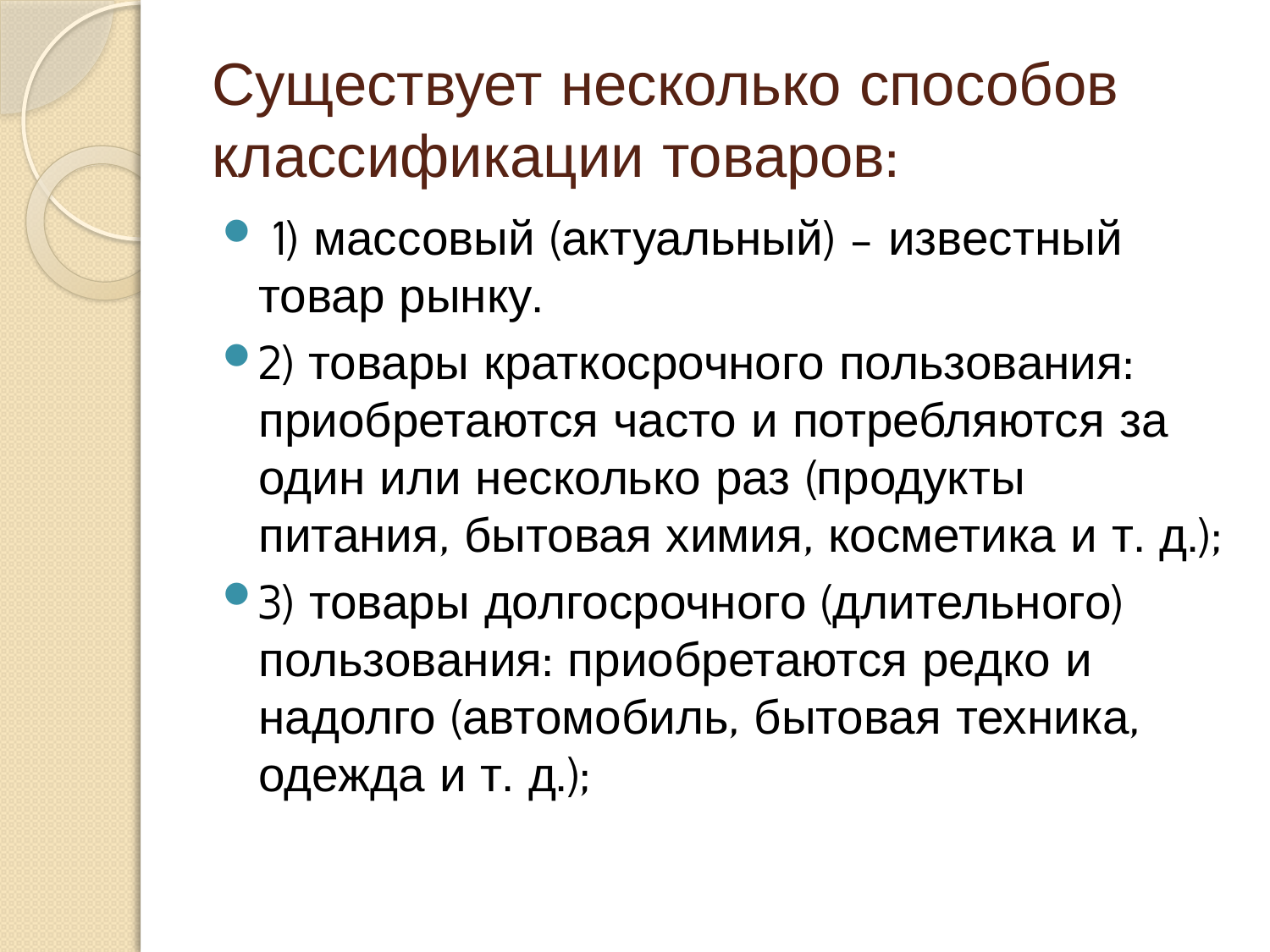

# Существует несколько способов классификации товаров:
 1) массовый (актуальный) – известный товар рынку.
2) товары краткосрочного пользования: приобретаются часто и потребляются за один или несколько раз (продукты питания, бытовая химия, косметика и т. д.);
3) товары долгосрочного (длительного) пользования: приобретаются редко и надолго (автомобиль, бытовая техника, одежда и т. д.);